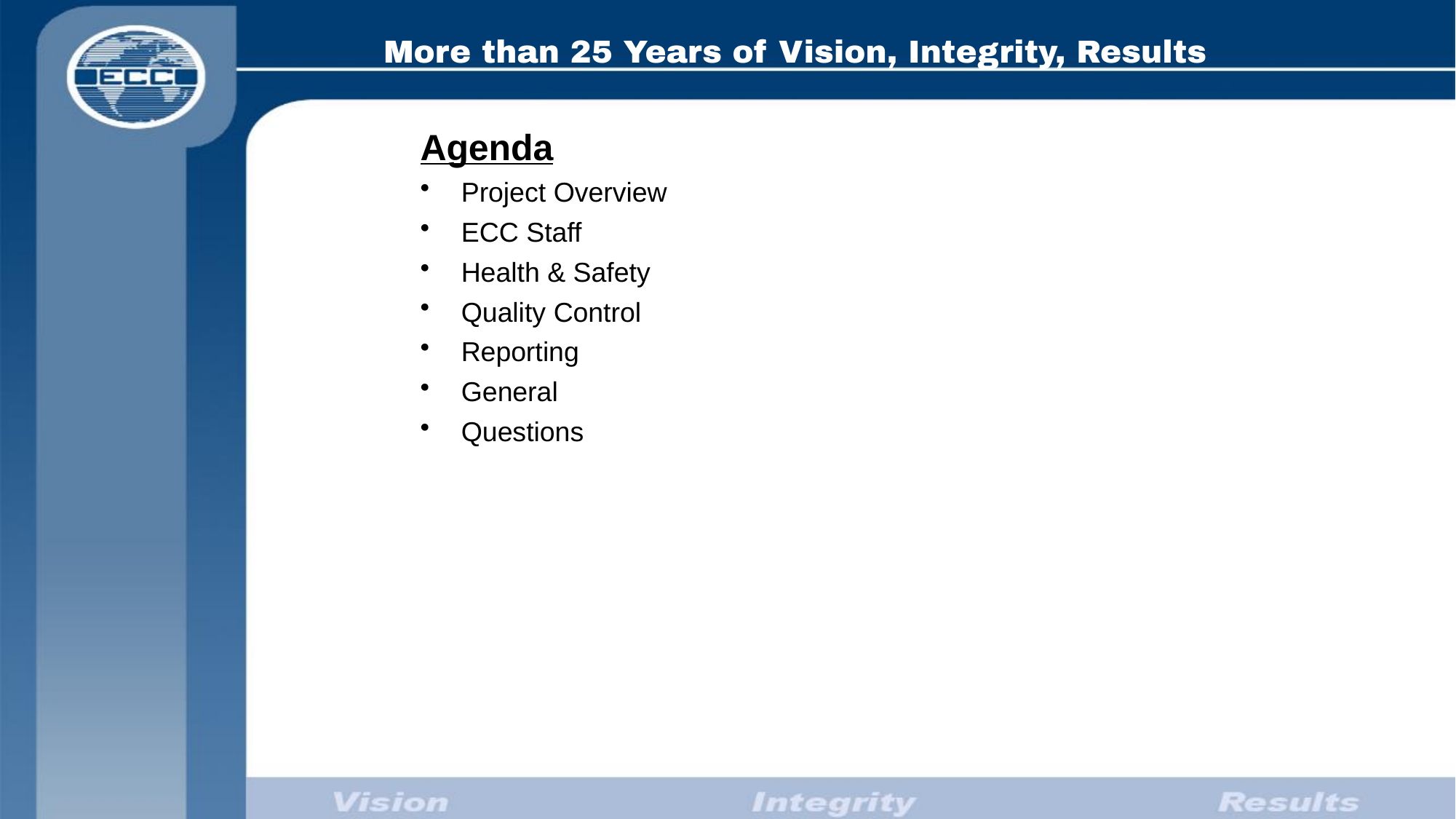

# More than 25 Years of Vision, Integrity, Results
Agenda
Project Overview
ECC Staff
Health & Safety
Quality Control
Reporting
General
Questions